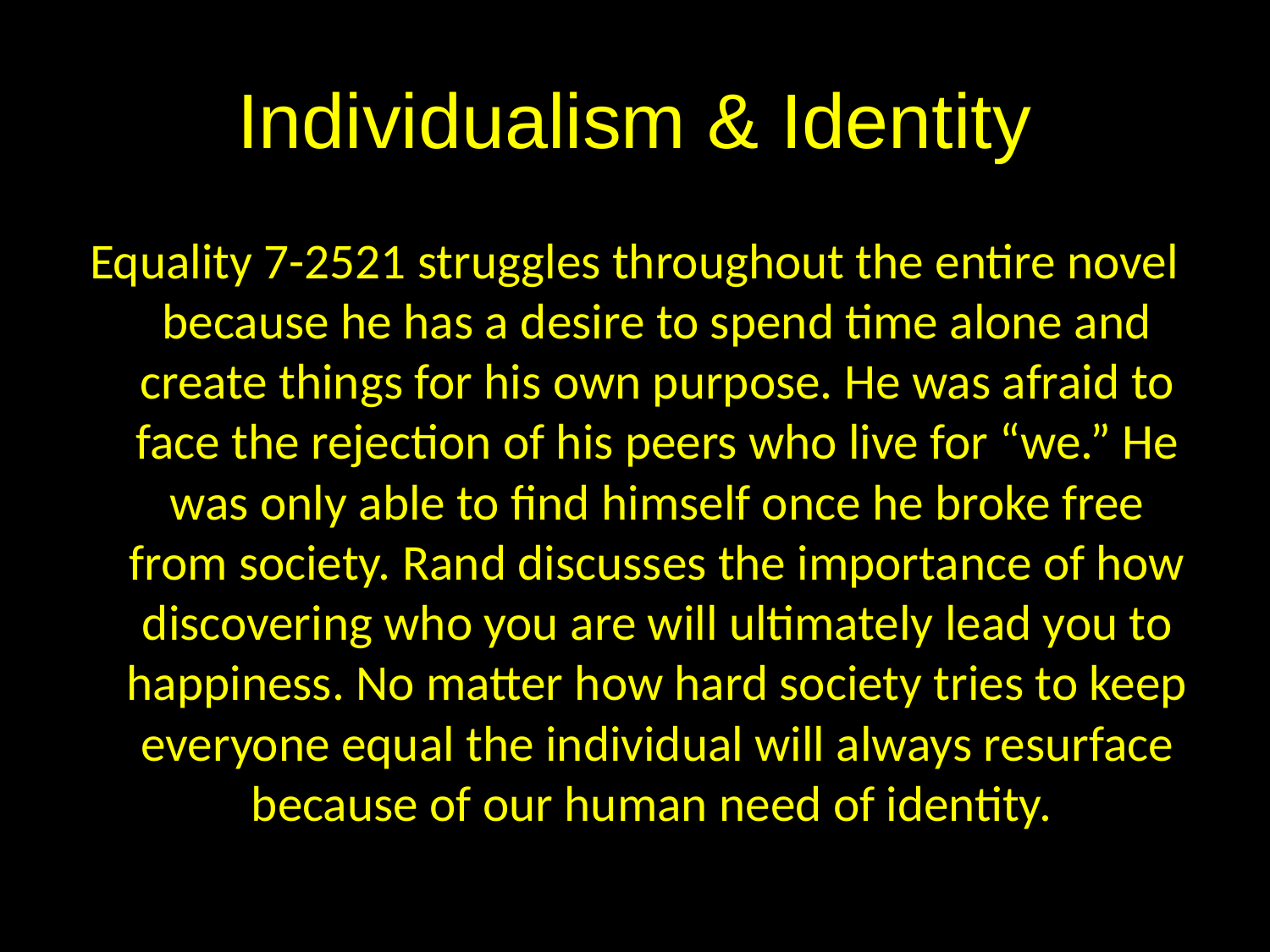

# Individualism & Identity
Equality 7-2521 struggles throughout the entire novel because he has a desire to spend time alone and create things for his own purpose. He was afraid to face the rejection of his peers who live for “we.” He was only able to find himself once he broke free from society. Rand discusses the importance of how discovering who you are will ultimately lead you to happiness. No matter how hard society tries to keep everyone equal the individual will always resurface because of our human need of identity.